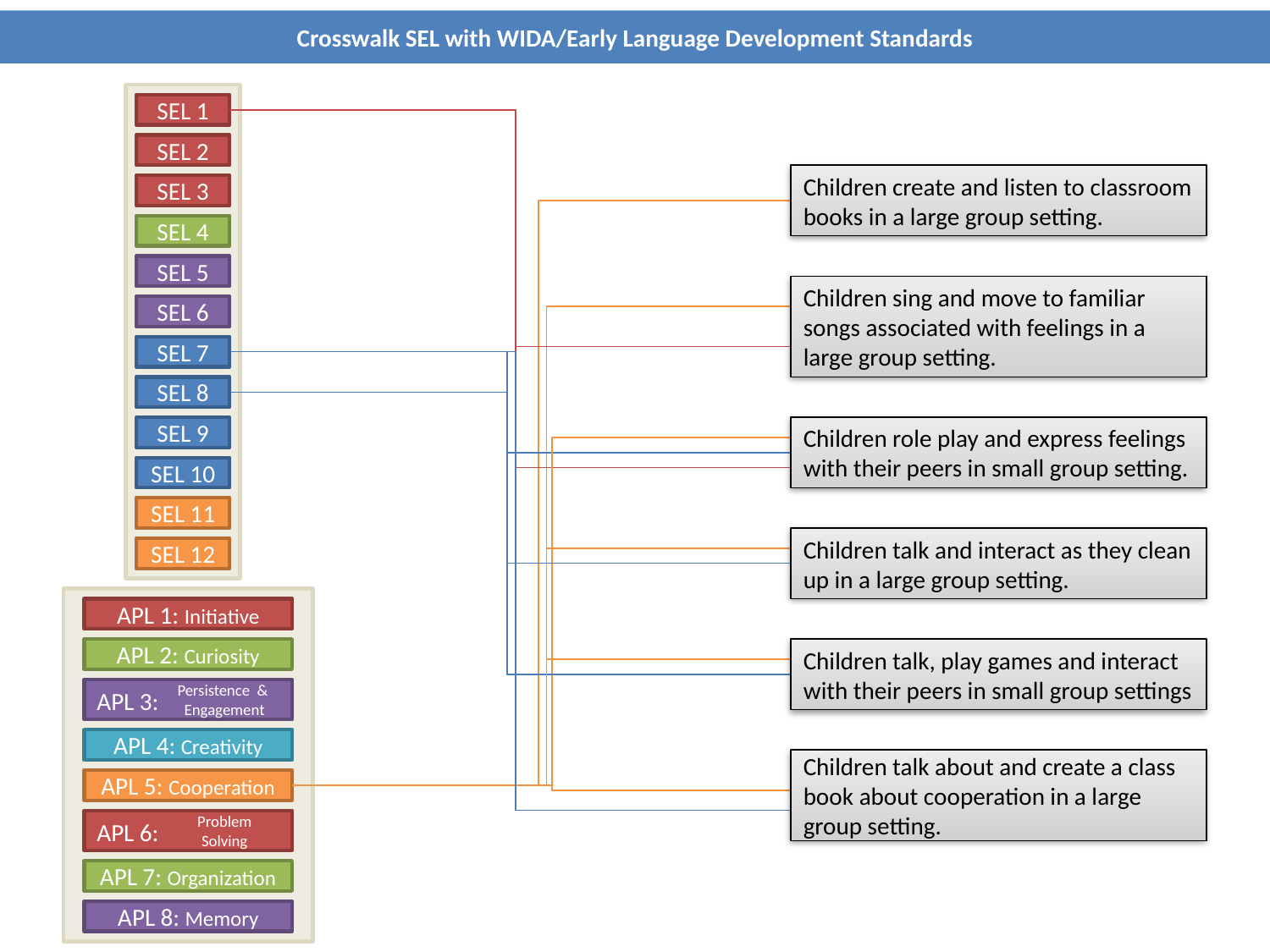

Crosswalk SEL with WIDA/Early Language Development Standards

SEL 1
SEL 2
SEL 3
SEL 4
SEL 5
SEL 6
SEL 7
SEL 8
SEL 9
SEL 10
SEL 11
SEL 12
Children create and listen to classroom books in a large group setting.
Children sing and move to familiar songs associated with feelings in a large group setting.
Children role play and express feelings with their peers in small group setting.
Children talk and interact as they clean up in a large group setting.

APL 1: Initiative
APL 2: Curiosity
APL 3:

Persistence  &
Engagement
APL 4: Creativity
APL 5: Cooperation
APL 6:

Problem
Solving
APL 7: Organization
APL 8: Memory
Children talk, play games and interact with their peers in small group settings
Children talk about and create a class book about cooperation in a large group setting.